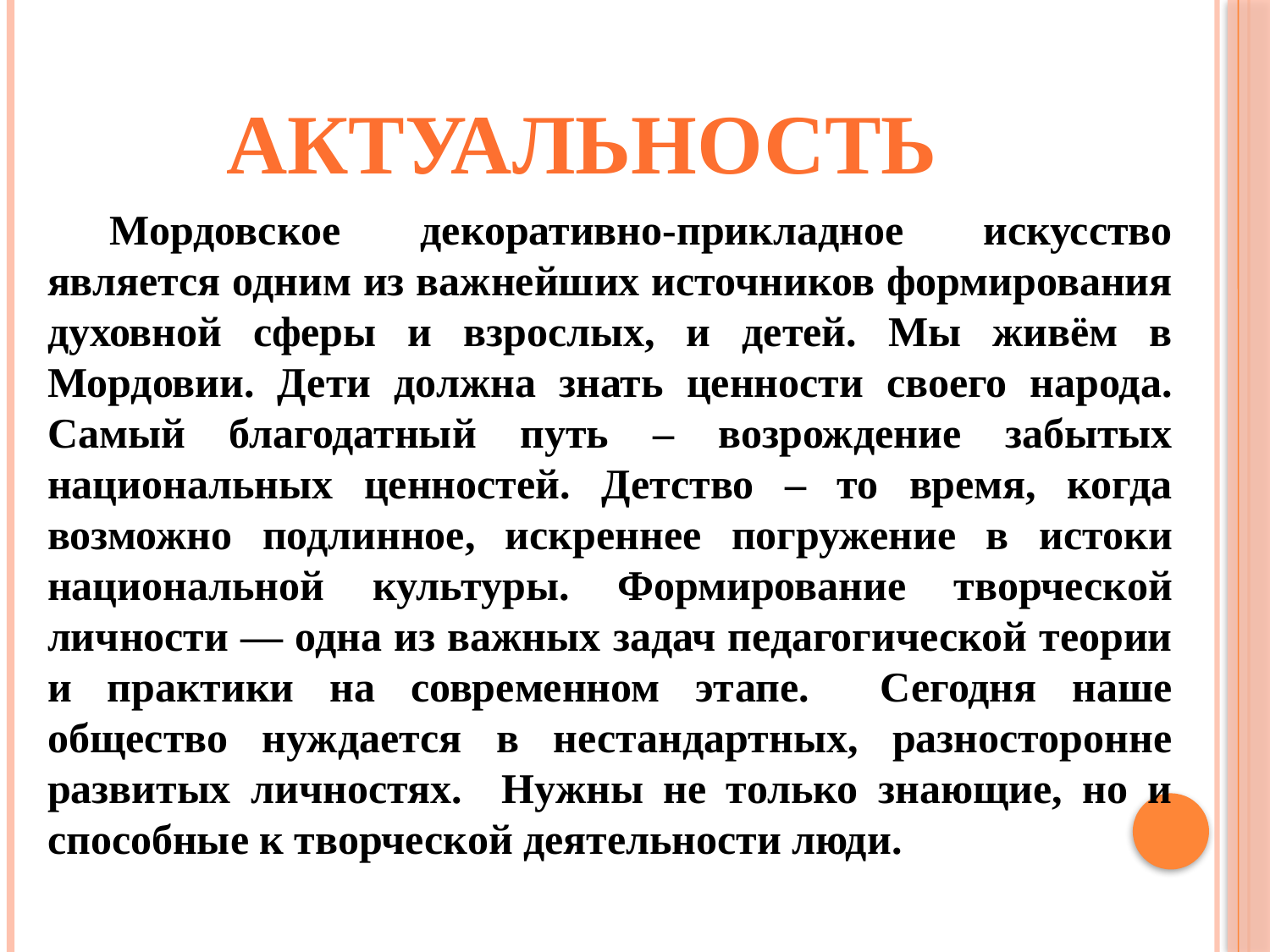

# Актуальность
Мордовское декоративно-прикладное искусство является одним из важнейших источников формирования духовной сферы и взрослых, и детей. Мы живём в Мордовии. Дети должна знать ценности своего народа. Самый благодатный путь – возрождение забытых национальных ценностей. Детство – то время, когда возможно подлинное, искреннее погружение в истоки национальной культуры. Формирование творческой личности — одна из важных задач педагогической теории и практики на современном этапе.  Сегодня наше общество нуждается в нестандартных, разносторонне развитых личностях.  Нужны не только знающие, но и способные к творческой деятельности люди.